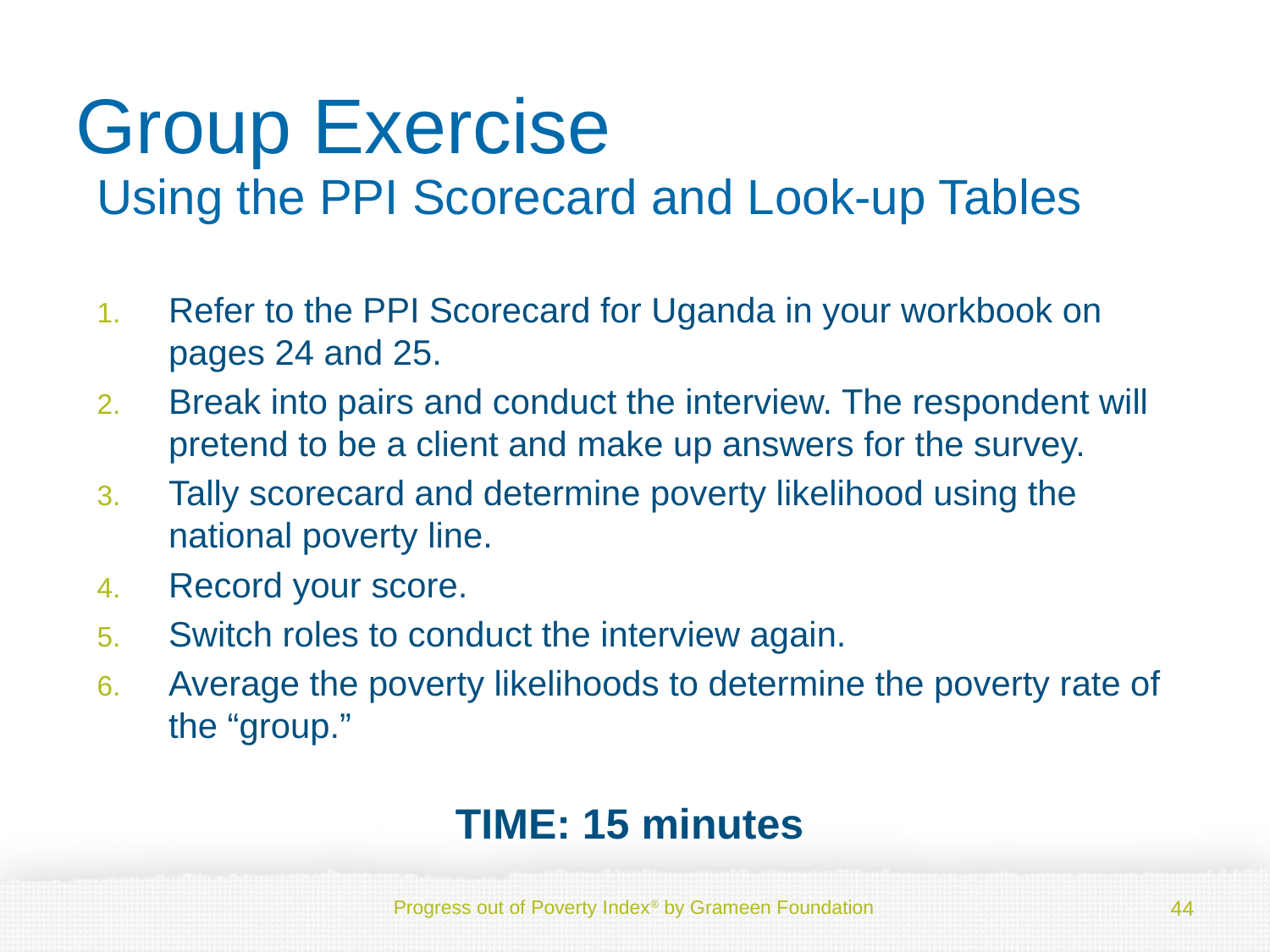

Group Exercise
Using the PPI Scorecard and Look-up Tables

Refer to the PPI Scorecard for Uganda in your workbook on pages 24 and 25.
Break into pairs and conduct the interview. The respondent will pretend to be a client and make up answers for the survey.
Tally scorecard and determine poverty likelihood using the national poverty line.
Record your score.
Switch roles to conduct the interview again.
Average the poverty likelihoods to determine the poverty rate of the “group.”

TIME: 15 minutes
44
Progress out of Poverty Index® by Grameen Foundation